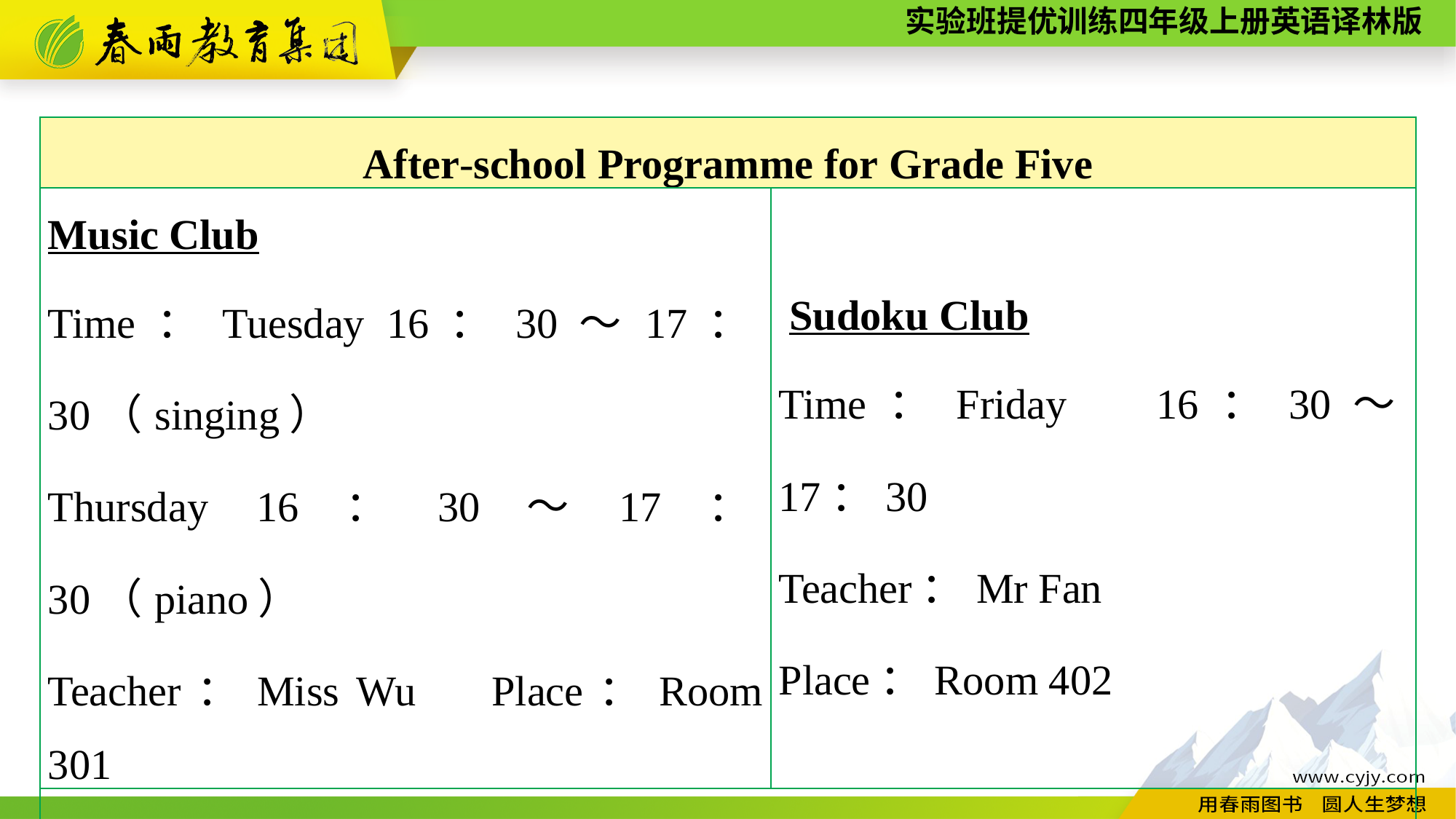

| After-school Programme for Grade Five |  |
| --- | --- |
| Music Club Time：Tuesday 16：30～17：30（singing） Thursday 16：30～17：30（piano） Teacher：Miss Wu　Place：Room 301 | Sudoku Club Time：Friday　16：30～17：30 Teacher：Mr Fan Place：Room 402 |
| Time to leave school：17：30～17：45 |  |